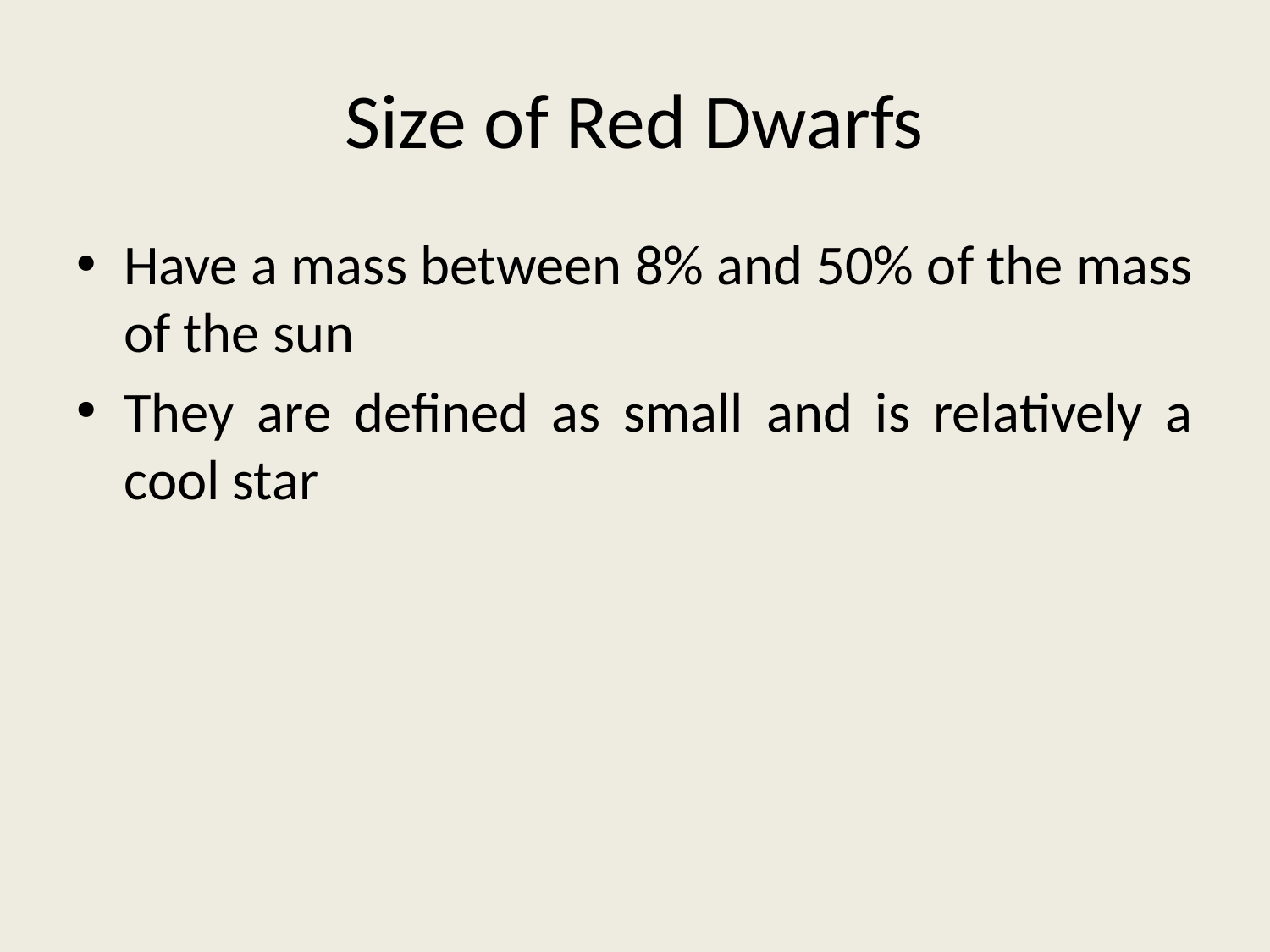

# Size of Red Dwarfs
Have a mass between 8% and 50% of the mass of the sun
They are defined as small and is relatively a cool star